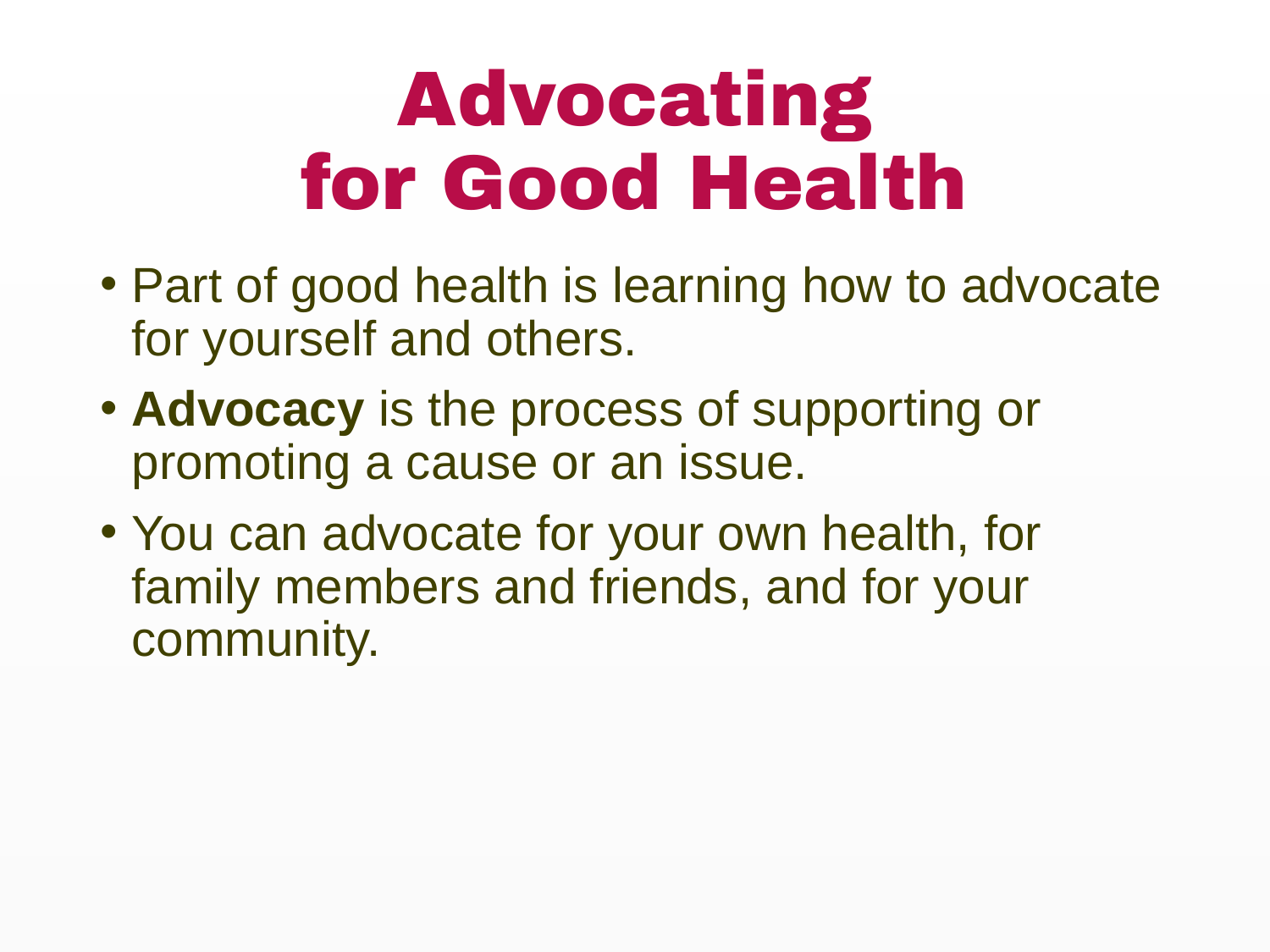

# Advocating for Good Health
Part of good health is learning how to advocate for yourself and others.
Advocacy is the process of supporting or promoting a cause or an issue.
You can advocate for your own health, for family members and friends, and for your community.